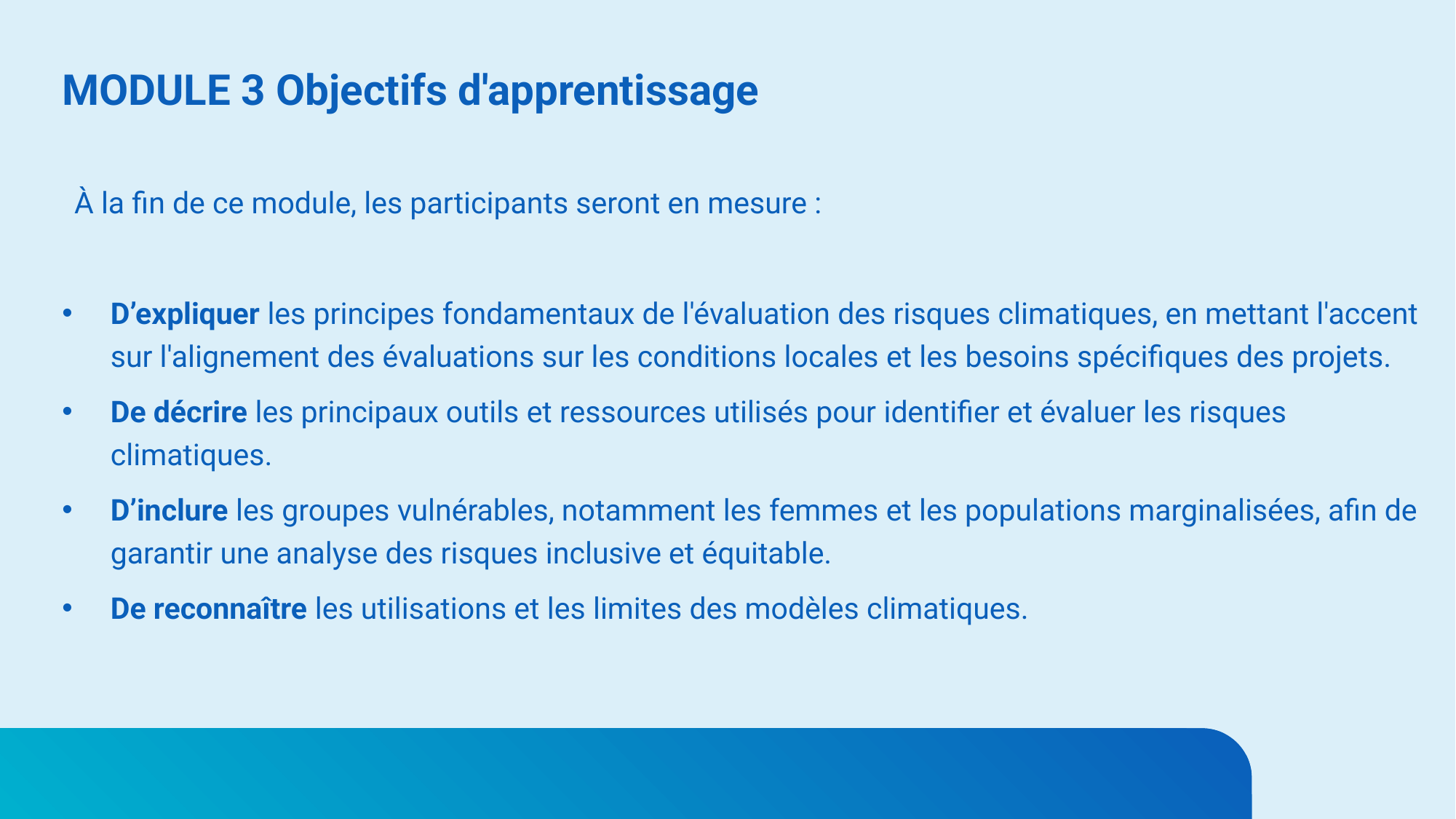

# MODULE 3 Objectifs d'apprentissage
À la fin de ce module, les participants seront en mesure :

D’expliquer les principes fondamentaux de l'évaluation des risques climatiques, en mettant l'accent sur l'alignement des évaluations sur les conditions locales et les besoins spécifiques des projets.
De décrire les principaux outils et ressources utilisés pour identifier et évaluer les risques climatiques.
D’inclure les groupes vulnérables, notamment les femmes et les populations marginalisées, afin de garantir une analyse des risques inclusive et équitable.
De reconnaître les utilisations et les limites des modèles climatiques.